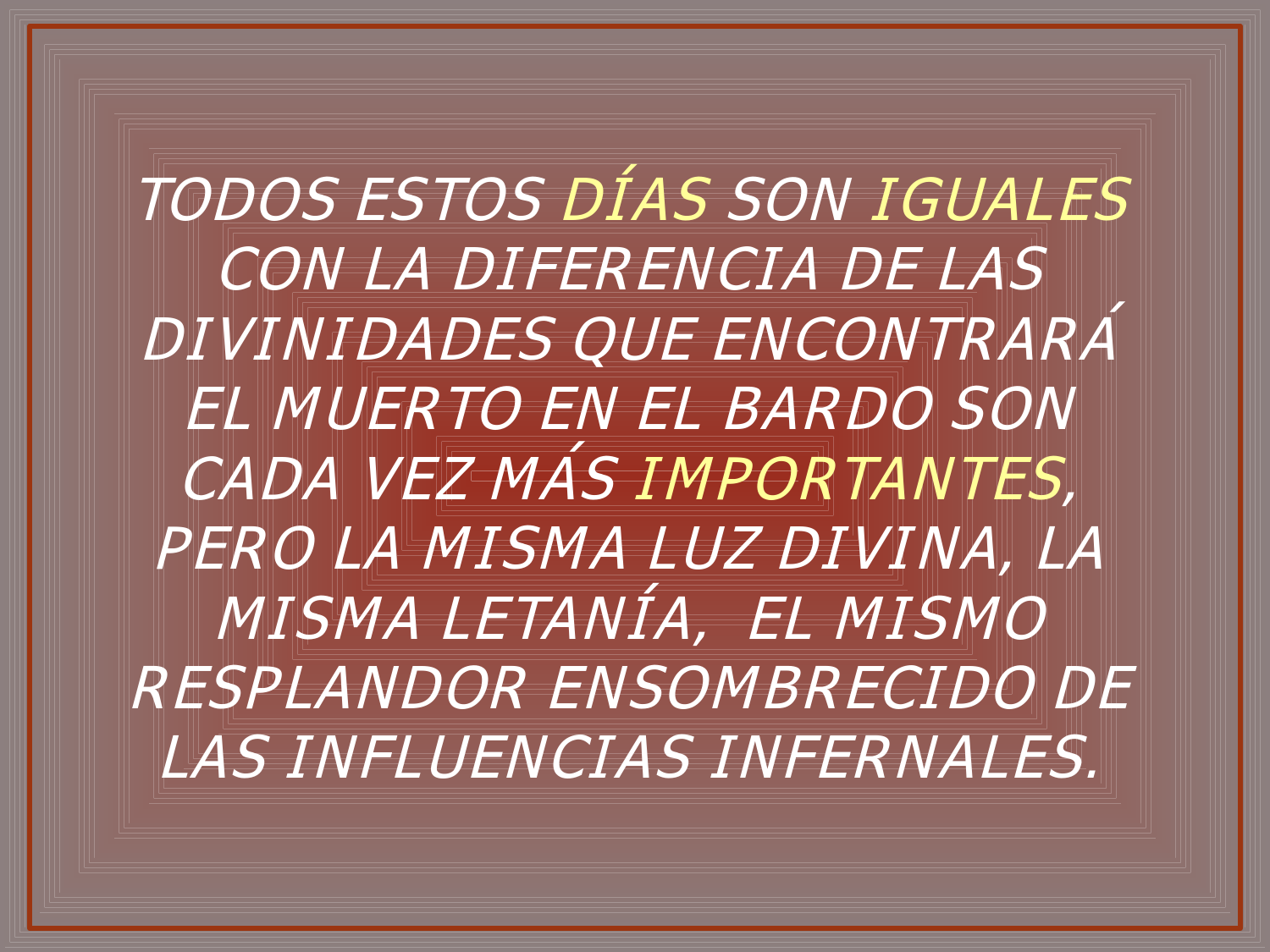

TODOS ESTOS DÍAS SON IGUALES CON LA DIFERENCIA DE LAS DIVINIDADES QUE ENCONTRARÁ EL MUERTO EN EL BARDO SON CADA VEZ MÁS IMPORTANTES, PERO LA MISMA LUZ DIVINA, LA MISMA LETANÍA,  EL MISMO RESPLANDOR ENSOMBRECIDO DE LAS INFLUENCIAS INFERNALES.